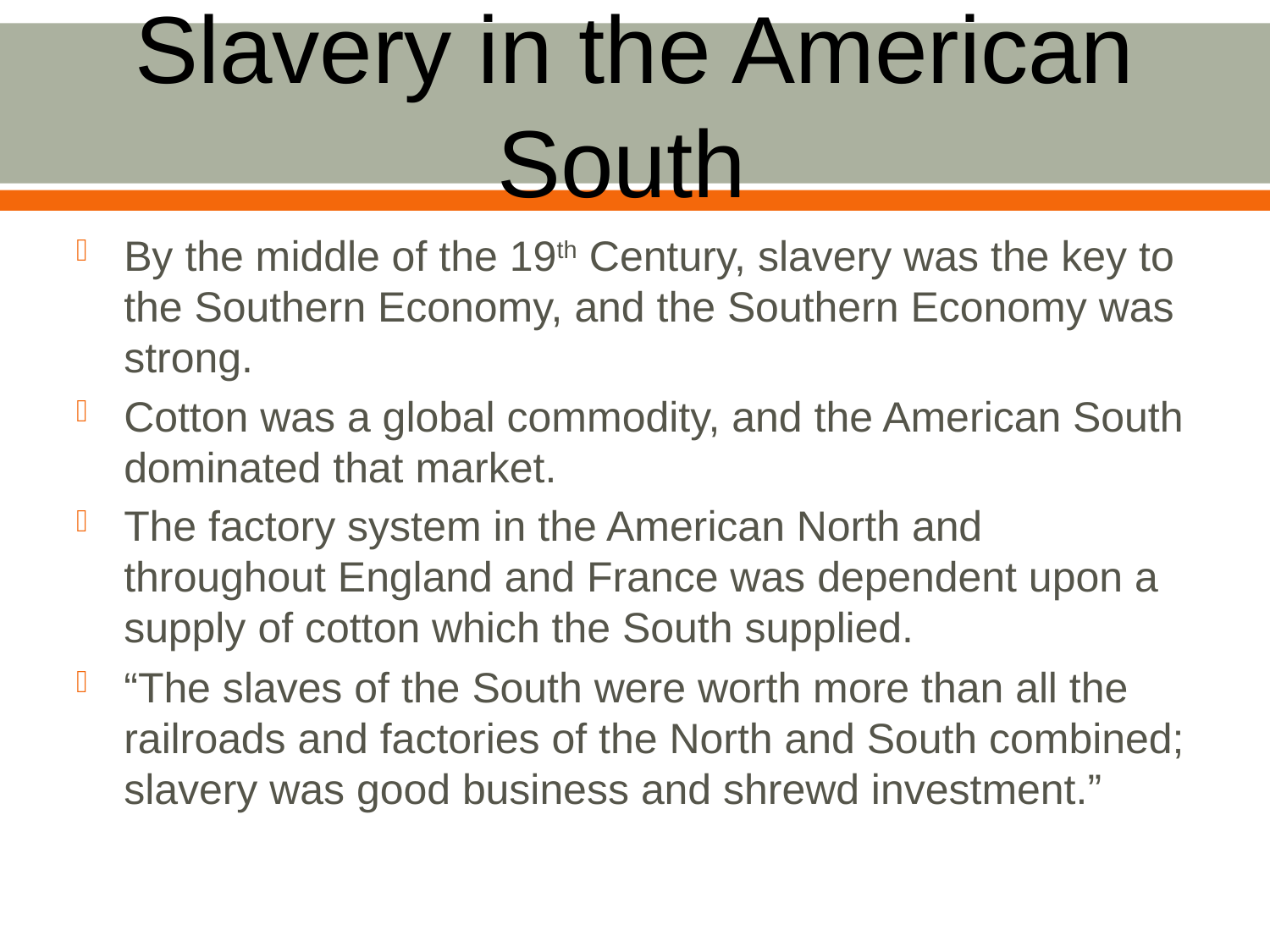

# Slavery in the American South
By the middle of the 19th Century, slavery was the key to the Southern Economy, and the Southern Economy was strong.
Cotton was a global commodity, and the American South dominated that market.
The factory system in the American North and throughout England and France was dependent upon a supply of cotton which the South supplied.
“The slaves of the South were worth more than all the railroads and factories of the North and South combined; slavery was good business and shrewd investment.”